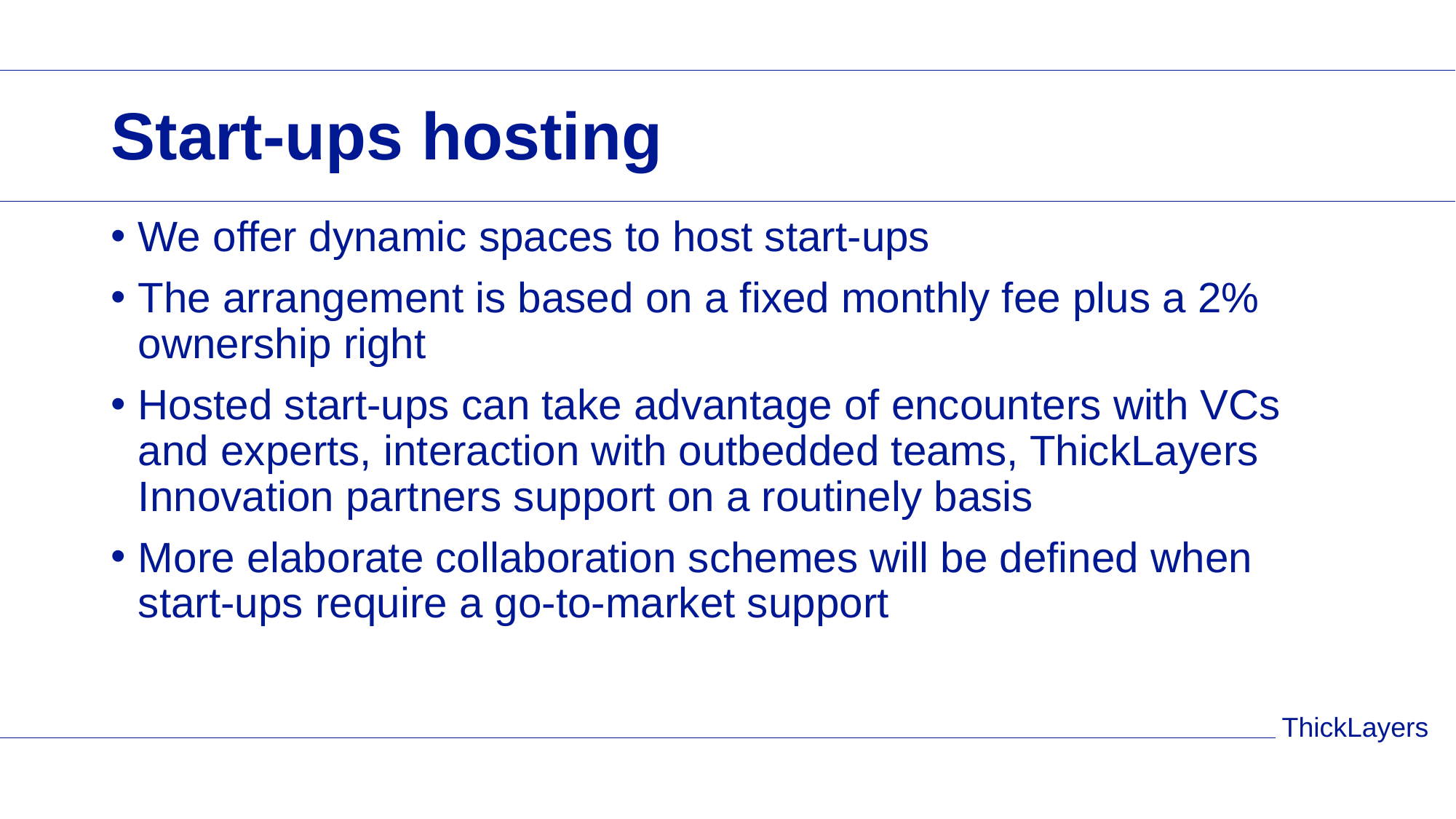

# Start-ups hosting
We offer dynamic spaces to host start-ups
The arrangement is based on a fixed monthly fee plus a 2% ownership right
Hosted start-ups can take advantage of encounters with VCs and experts, interaction with outbedded teams, ThickLayers Innovation partners support on a routinely basis
More elaborate collaboration schemes will be defined when start-ups require a go-to-market support